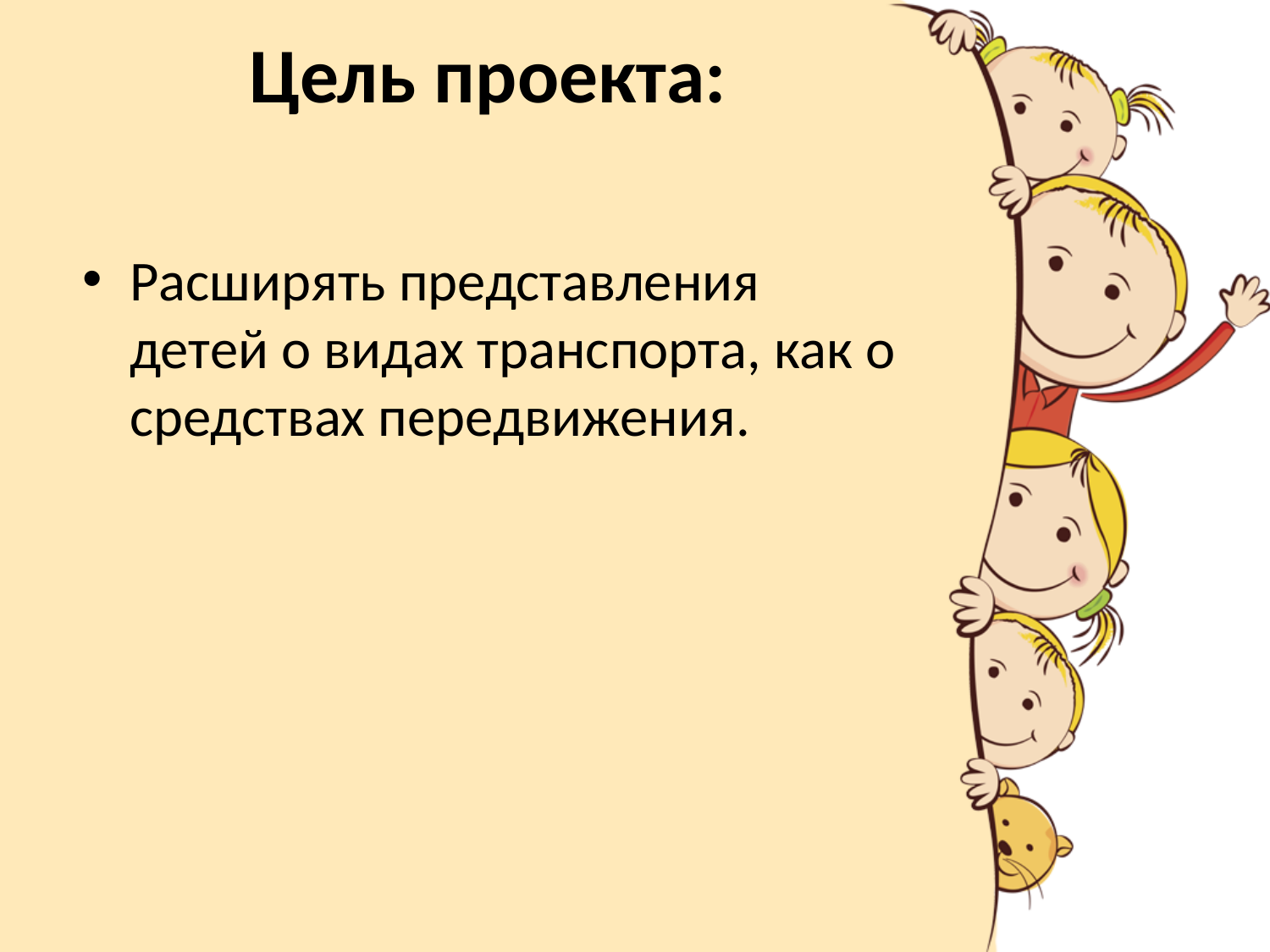

# Цель проекта:
Расширять представления детей о видах транспорта, как о средствах передвижения.